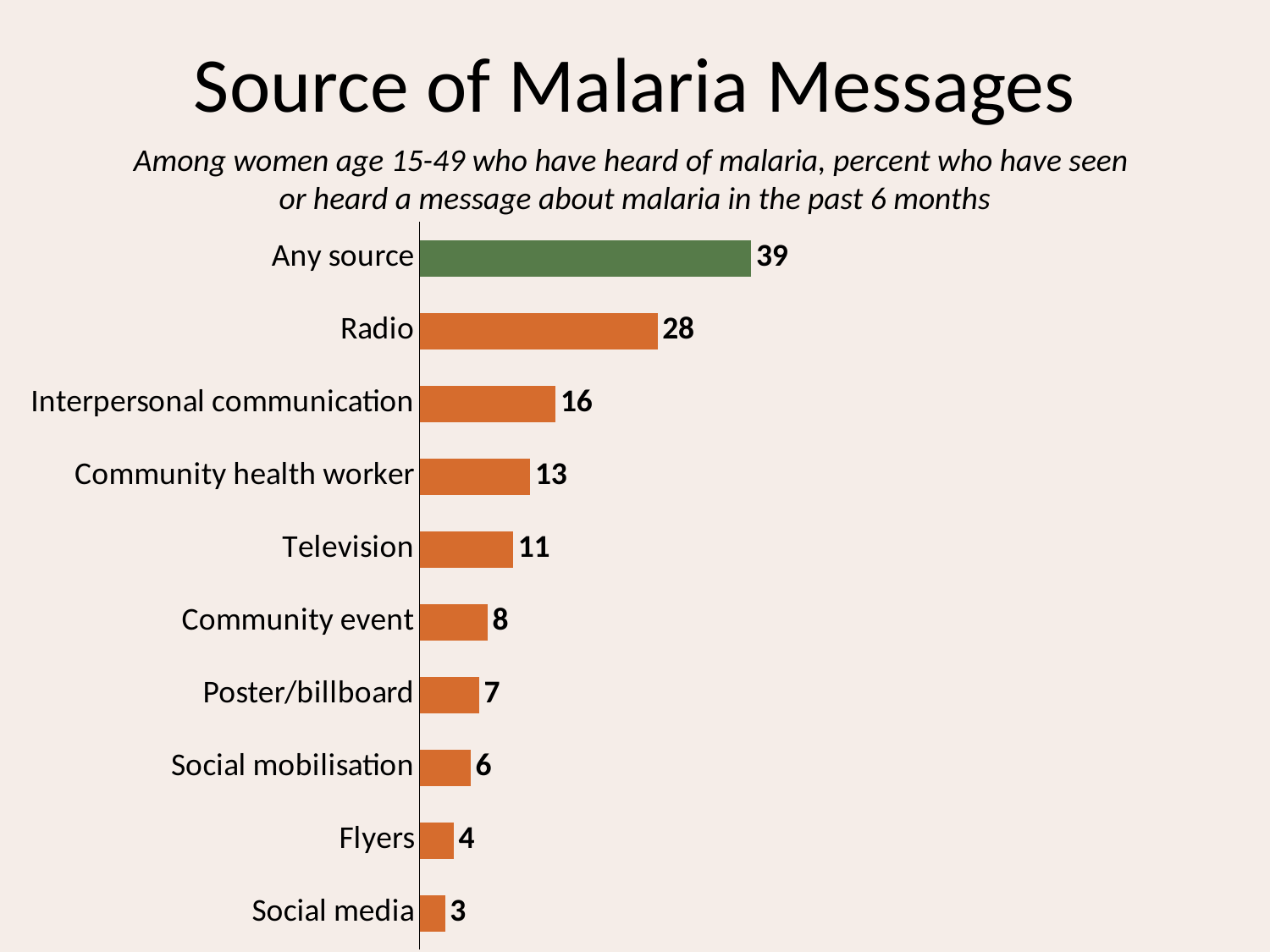

# Source of Malaria Messages
Among women age 15-49 who have heard of malaria, percent who have seen
or heard a message about malaria in the past 6 months

### Chart

| Category | Series 1 |
|---|---|
| Social media | 3.0 |
| Flyers | 4.0 |
| Social mobilisation | 6.0 |
| Poster/billboard | 7.0 |
| Community event | 8.0 |
| Television | 11.0 |
| Community health worker | 13.0 |
| Interpersonal communication | 16.0 |
| Radio | 28.0 |
| Any source | 39.0 |